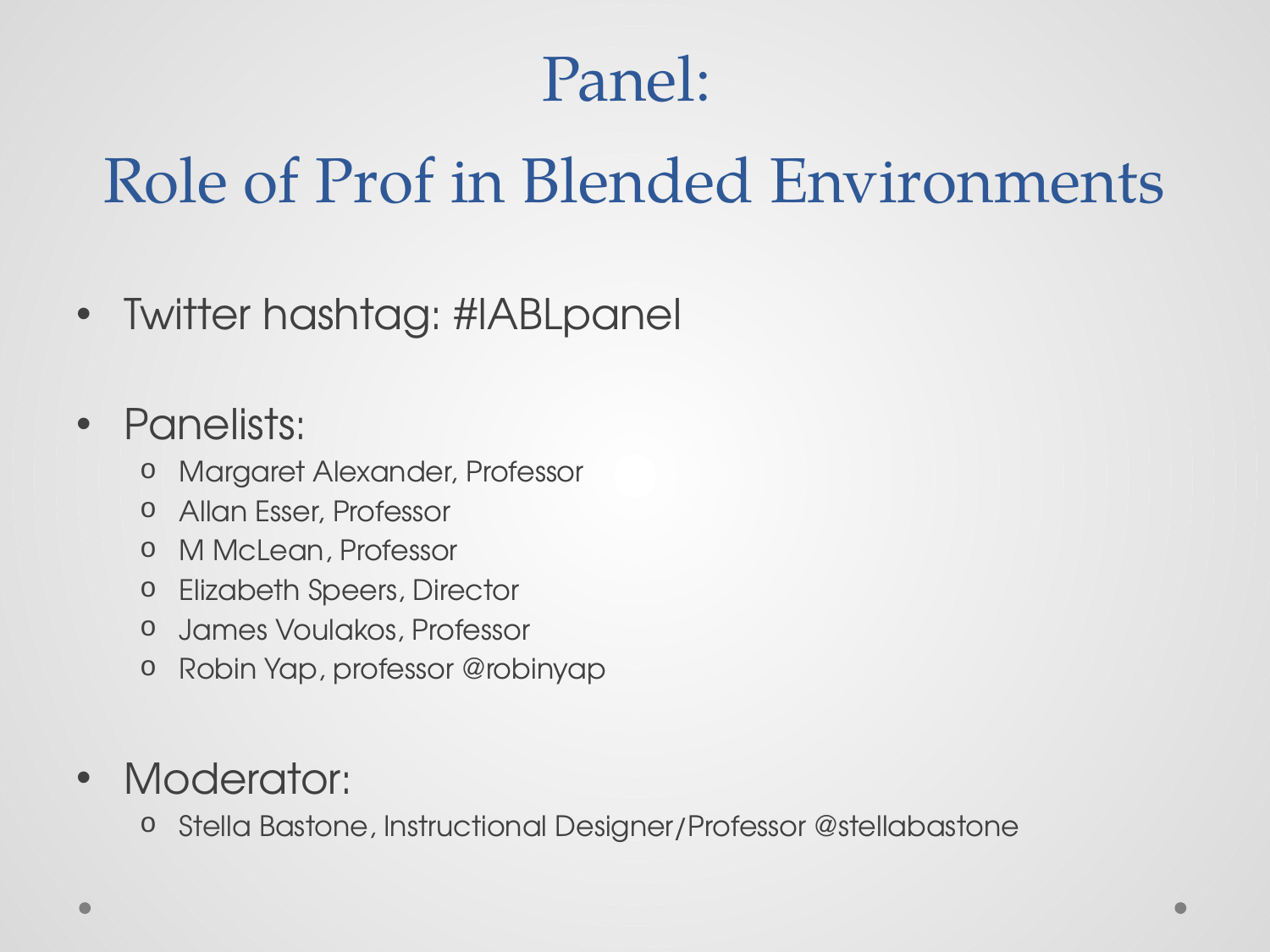

# Panel: Role of Prof in Blended Environments

Twitter hashtag: #IABLpanel
Panelists:
Margaret Alexander, Professor
Allan Esser, Professor
M McLean, Professor
Elizabeth Speers, Director
James Voulakos, Professor
Robin Yap, professor @robinyap

Moderator:
Stella Bastone, Instructional Designer/Professor @stellabastone